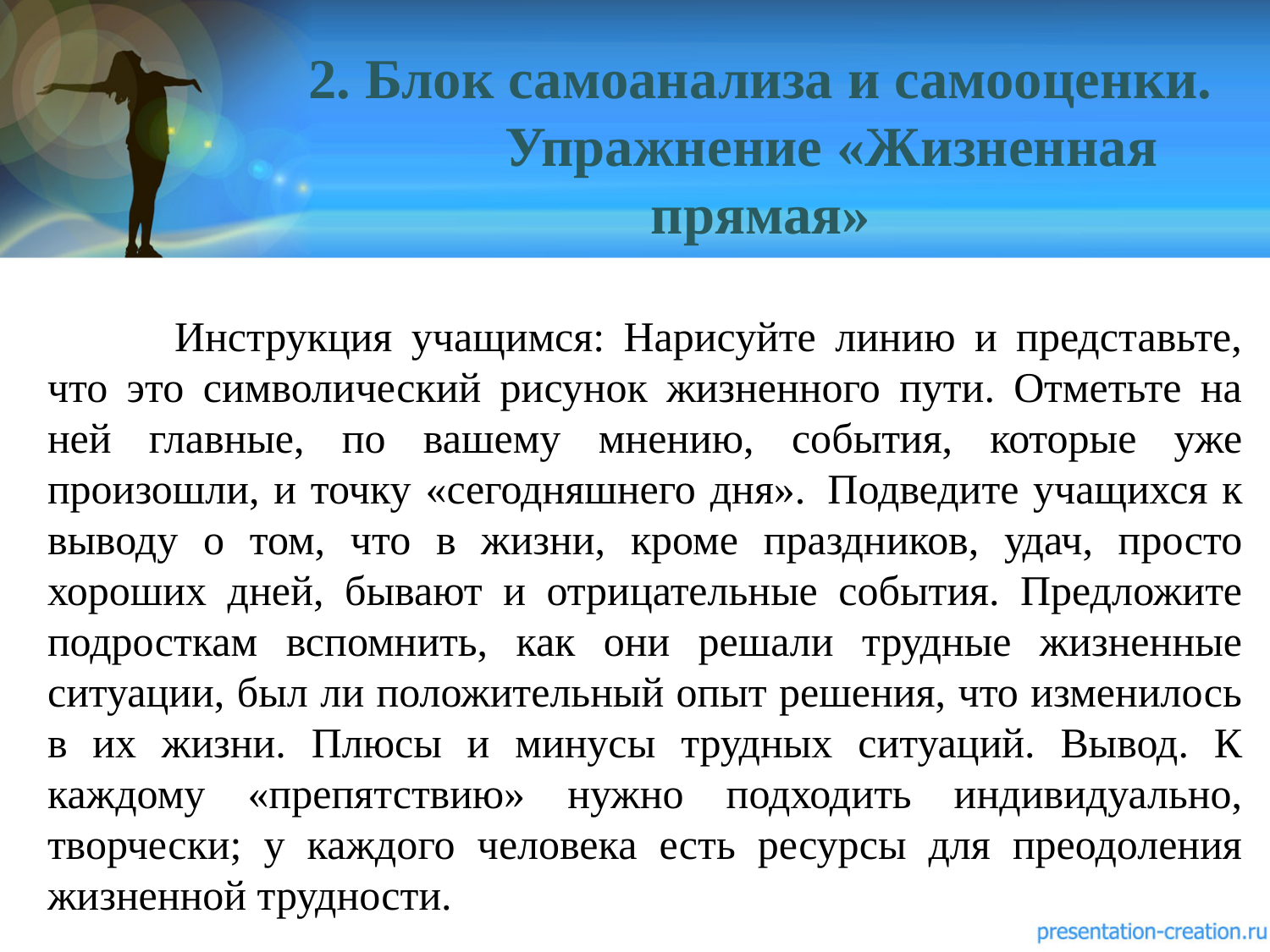

2. Блок самоанализа и самооценки.
	 Упражнение «Жизненная прямая»
	Инструкция учащимся: Нарисуйте линию и представьте, что это символический рисунок жизненного пути. Отметьте на ней главные, по вашему мнению, события, которые уже произошли, и точку «сегодняшнего дня». 	Подведите учащихся к выводу о том, что в жизни, кроме праздников, удач, просто хороших дней, бывают и отрицательные события. Предложите подросткам вспомнить, как они решали трудные жизненные ситуации, был ли положительный опыт решения, что изменилось в их жизни. Плюсы и минусы трудных ситуаций. Вывод. К каждому «препятствию» нужно подходить индивидуально, творчески; у каждого человека есть ресурсы для преодоления жизненной трудности.